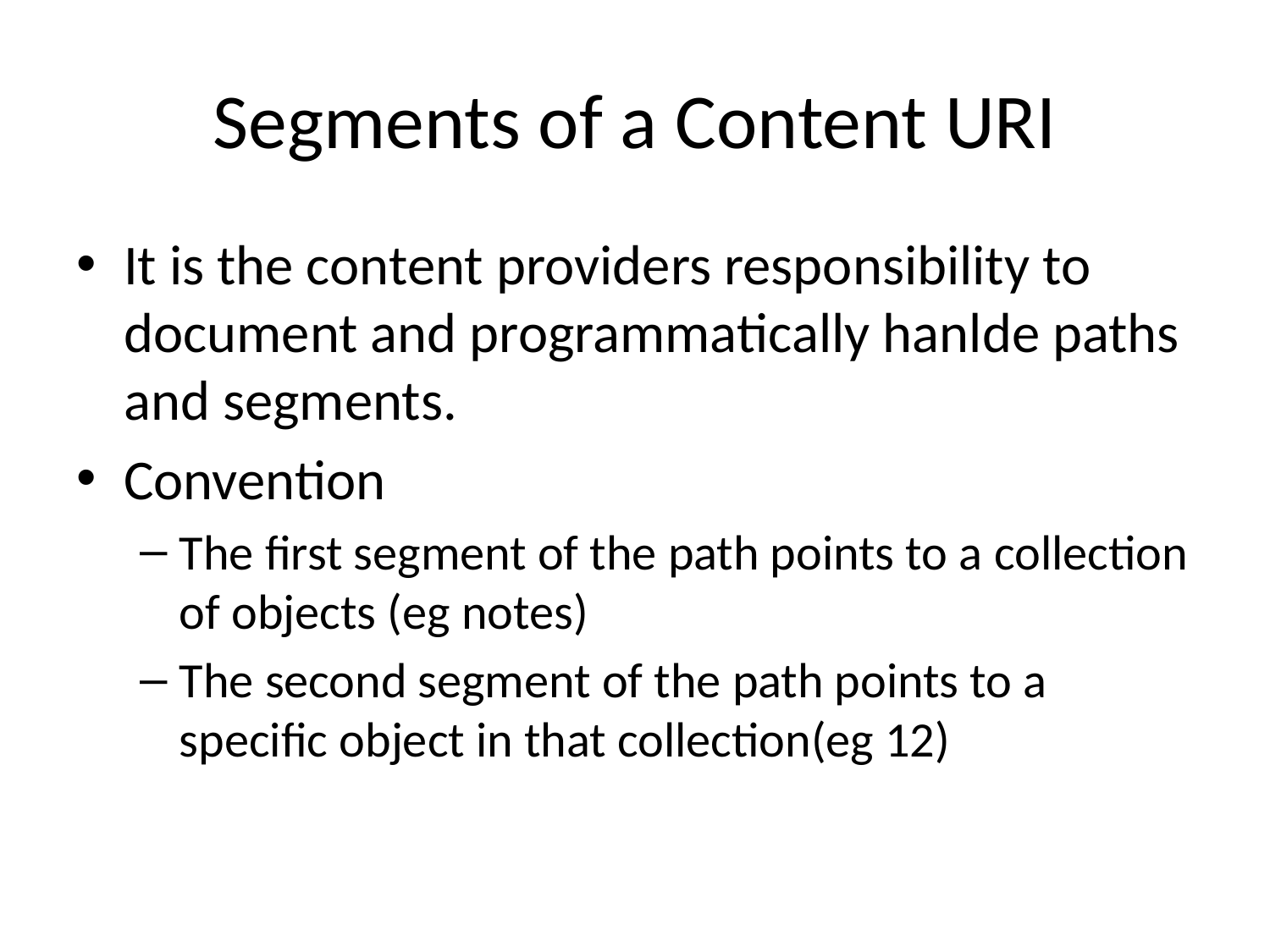

# Segments of a Content URI
It is the content providers responsibility to document and programmatically hanlde paths and segments.
Convention
The first segment of the path points to a collection of objects (eg notes)
The second segment of the path points to a specific object in that collection(eg 12)